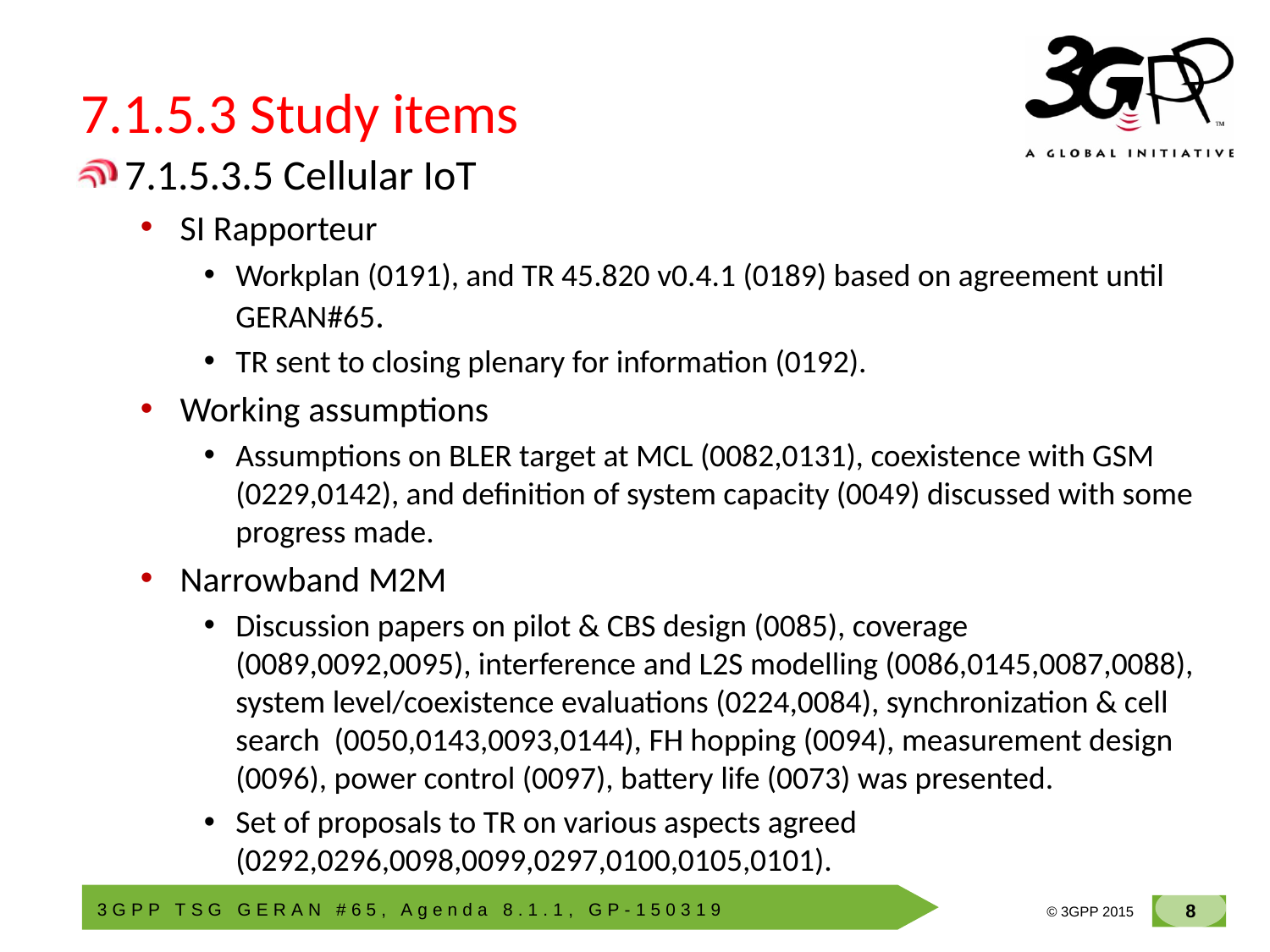

# 7.1.5.3 Study items
7.1.5.3.5 Cellular IoT
SI Rapporteur
Workplan (0191), and TR 45.820 v0.4.1 (0189) based on agreement until GERAN#65.
TR sent to closing plenary for information (0192).
Working assumptions
Assumptions on BLER target at MCL (0082,0131), coexistence with GSM (0229,0142), and definition of system capacity (0049) discussed with some progress made.
Narrowband M2M
Discussion papers on pilot & CBS design (0085), coverage (0089,0092,0095), interference and L2S modelling (0086,0145,0087,0088), system level/coexistence evaluations (0224,0084), synchronization & cell search  (0050,0143,0093,0144), FH hopping (0094), measurement design (0096), power control (0097), battery life (0073) was presented.
Set of proposals to TR on various aspects agreed (0292,0296,0098,0099,0297,0100,0105,0101).